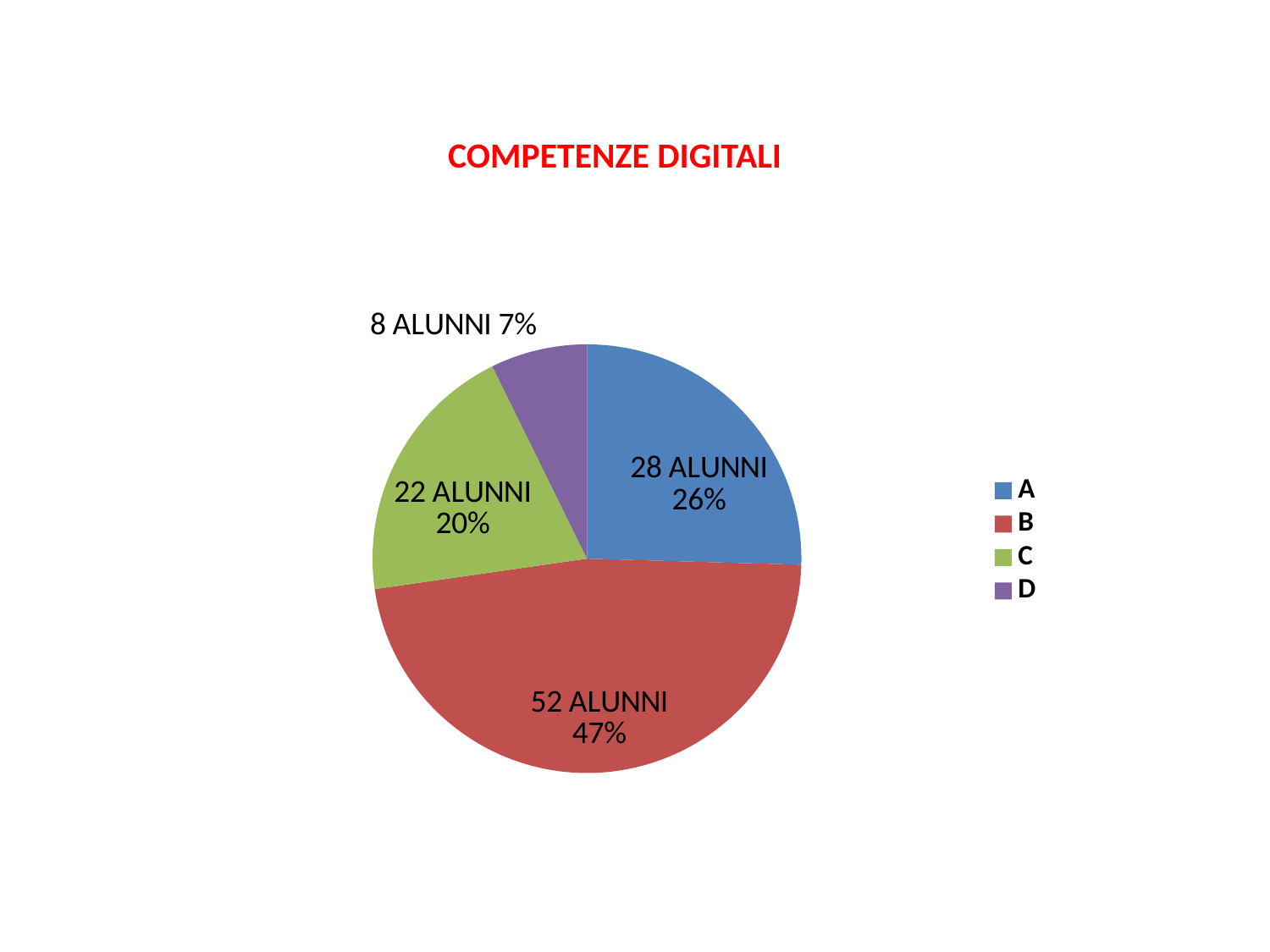

COMPETENZE DIGITALI

### Chart

| Category |  |
|---|---|
| A | 28.0 |
| B | 52.0 |
| C | 22.0 |
| D | 8.0 |